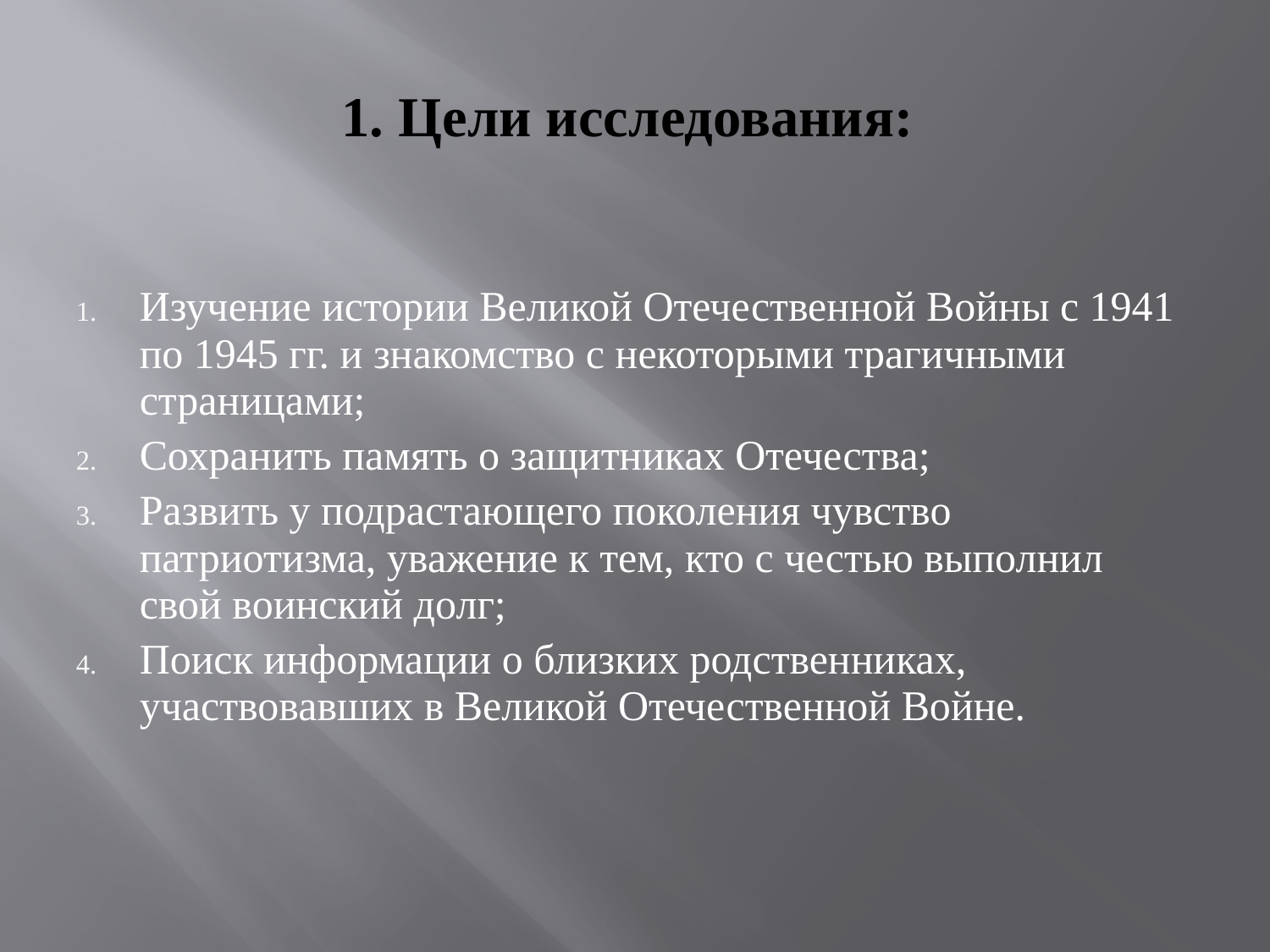

# 1. Цели исследования:

Изучение истории Великой Отечественной Войны с 1941 по 1945 гг. и знакомство с некоторыми трагичными страницами;
Сохранить память о защитниках Отечества;
Развить у подрастающего поколения чувство патриотизма, уважение к тем, кто с честью выполнил свой воинский долг;
Поиск информации о близких родственниках, участвовавших в Великой Отечественной Войне.